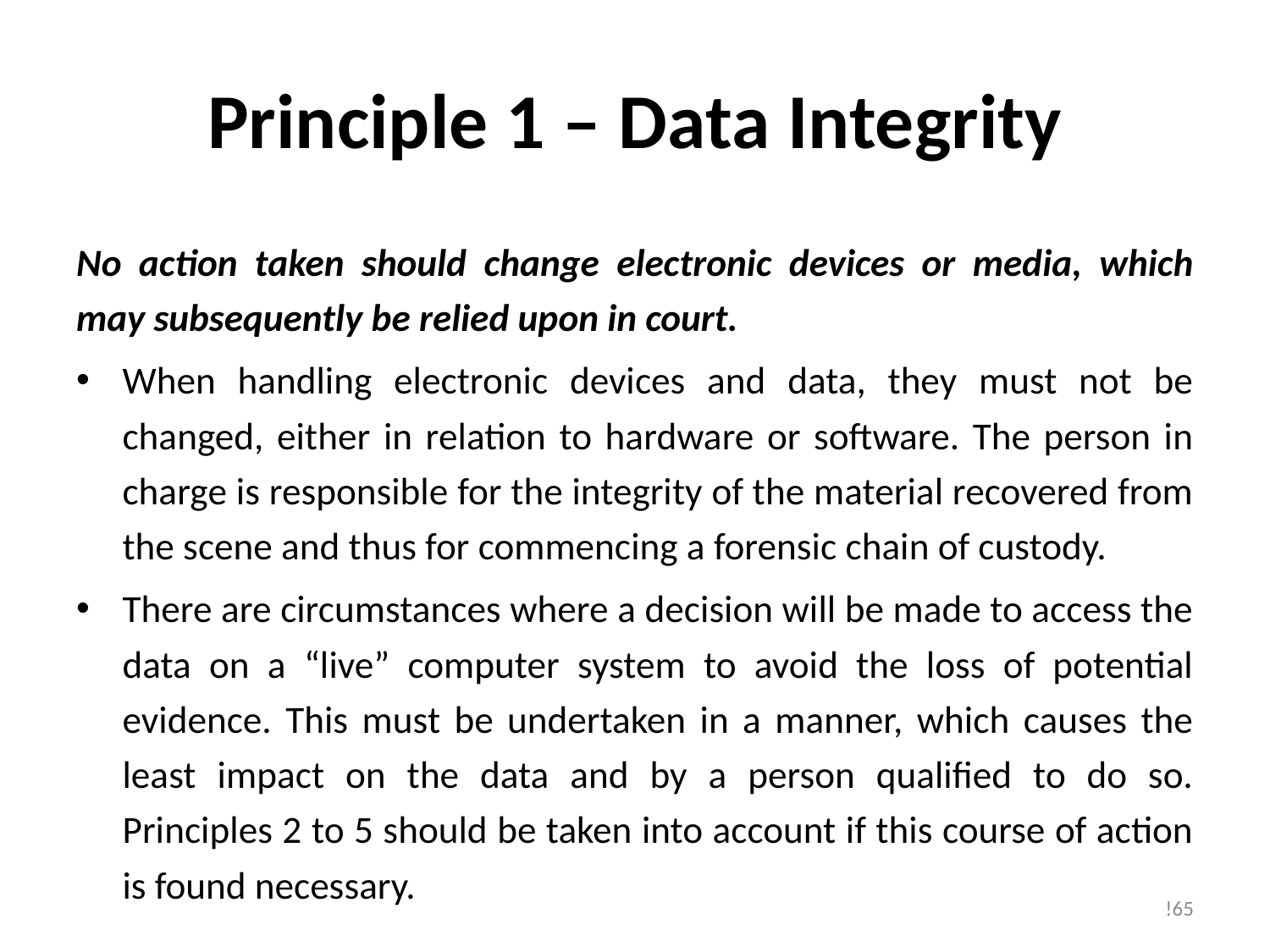

# Principle 1 – Data Integrity
No action taken should change electronic devices or media, which may subsequently be relied upon in court.
When handling electronic devices and data, they must not be changed, either in relation to hardware or software. The person in charge is responsible for the integrity of the material recovered from the scene and thus for commencing a forensic chain of custody.
There are circumstances where a decision will be made to access the data on a “live” computer system to avoid the loss of potential evidence. This must be undertaken in a manner, which causes the least impact on the data and by a person qualified to do so. Principles 2 to 5 should be taken into account if this course of action is found necessary.

!65